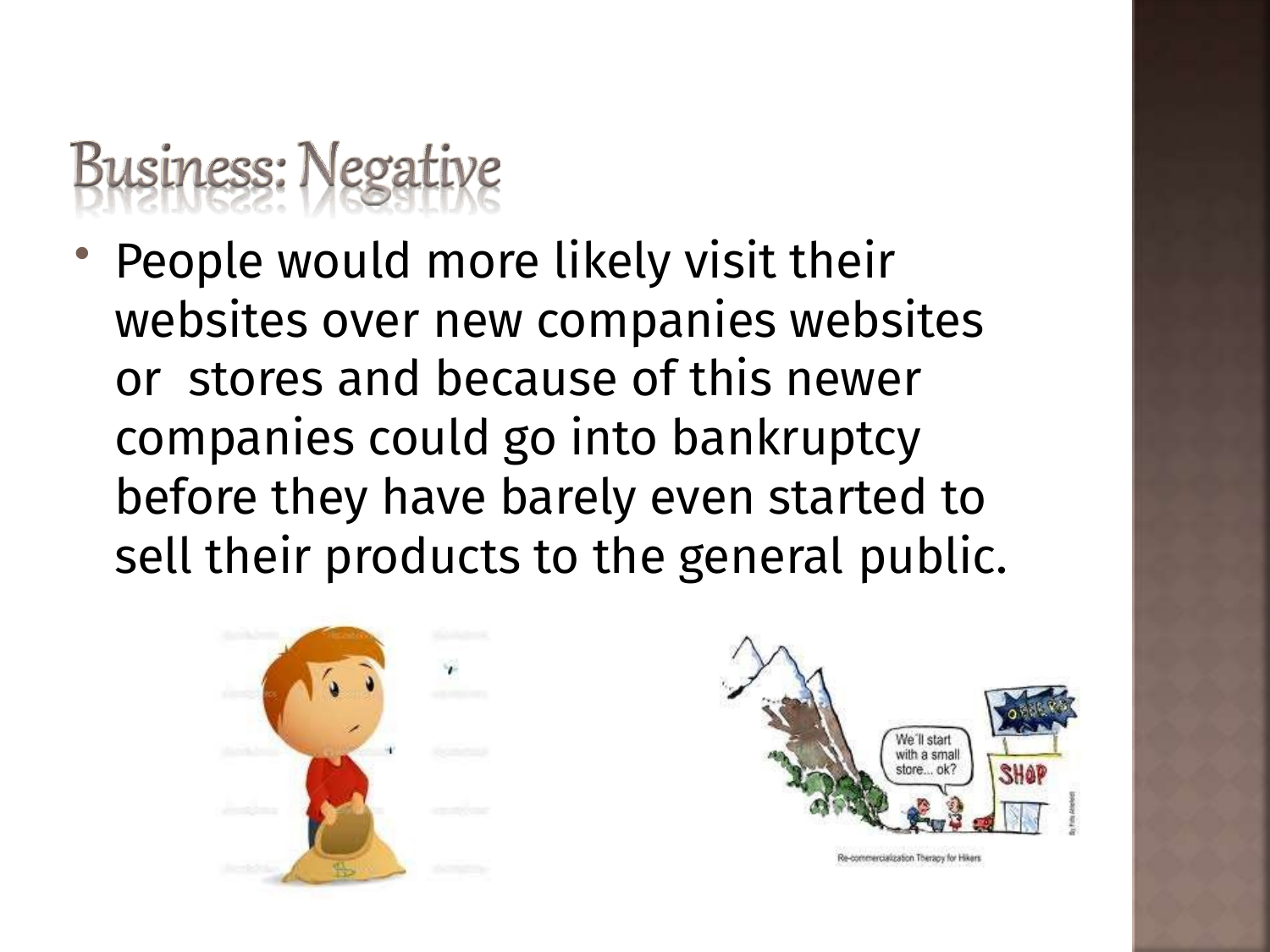

People would more likely visit their  websites over new companies websites or  stores and because of this newer  companies could go into bankruptcy  before they have barely even started to  sell their products to the general public.